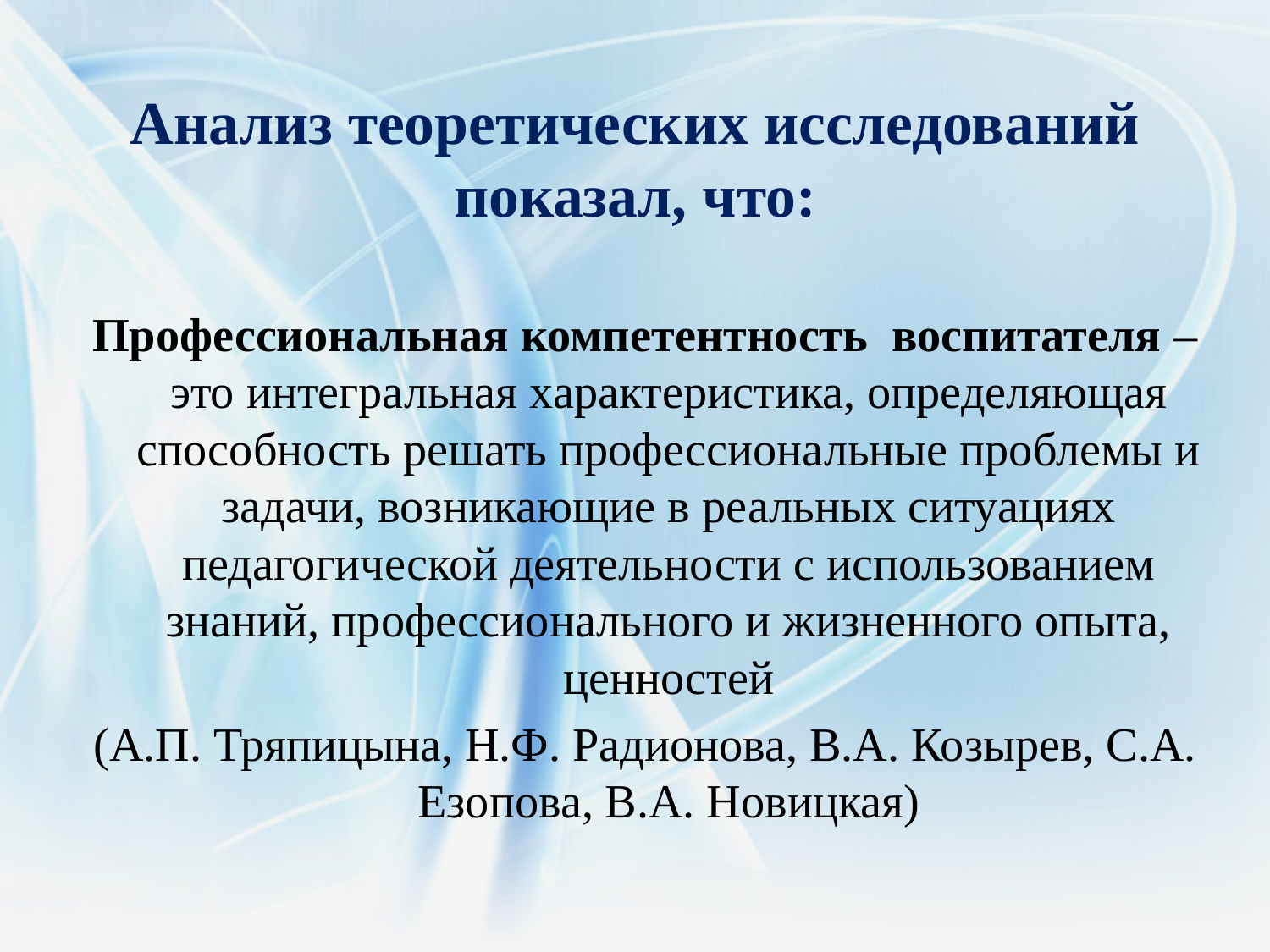

# Анализ теоретических исследований показал, что:
Профессиональная компетентность  воспитателя – это интегральная характеристика, определяющая способность решать профессиональные проблемы и задачи, возникающие в реальных ситуациях педагогической деятельности с использованием знаний, профессионального и жизненного опыта, ценностей
(А.П. Тряпицына, Н.Ф. Радионова, В.А. Козырев, С.А. Езопова, В.А. Новицкая)